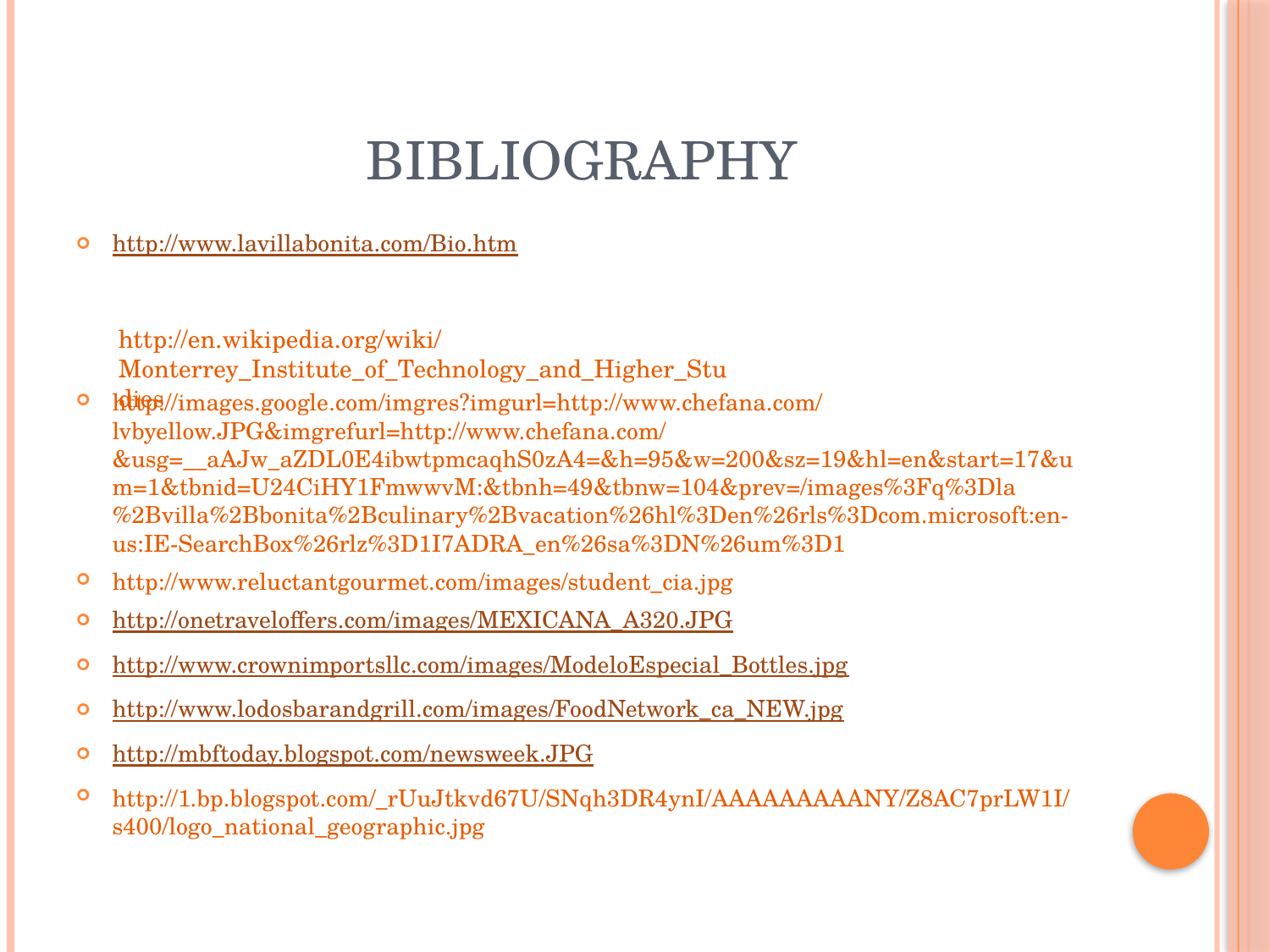

# Bibliography
http://www.lavillabonita.com/Bio.htm

http://images.google.com/imgres?imgurl=http://www.chefana.com/lvbyellow.JPG&imgrefurl=http://www.chefana.com/&usg=__aAJw_aZDL0E4ibwtpmcaqhS0zA4=&h=95&w=200&sz=19&hl=en&start=17&um=1&tbnid=U24CiHY1FmwwvM:&tbnh=49&tbnw=104&prev=/images%3Fq%3Dla%2Bvilla%2Bbonita%2Bculinary%2Bvacation%26hl%3Den%26rls%3Dcom.microsoft:en-us:IE-SearchBox%26rlz%3D1I7ADRA_en%26sa%3DN%26um%3D1
http://www.reluctantgourmet.com/images/student_cia.jpg
http://onetraveloffers.com/images/MEXICANA_A320.JPG
http://www.crownimportsllc.com/images/ModeloEspecial_Bottles.jpg
http://www.lodosbarandgrill.com/images/FoodNetwork_ca_NEW.jpg
http://mbftoday.blogspot.com/newsweek.JPG
http://1.bp.blogspot.com/_rUuJtkvd67U/SNqh3DR4ynI/AAAAAAAAANY/Z8AC7prLW1I/s400/logo_national_geographic.jpg

http://en.wikipedia.org/wiki/Monterrey_Institute_of_Technology_and_Higher_Studies